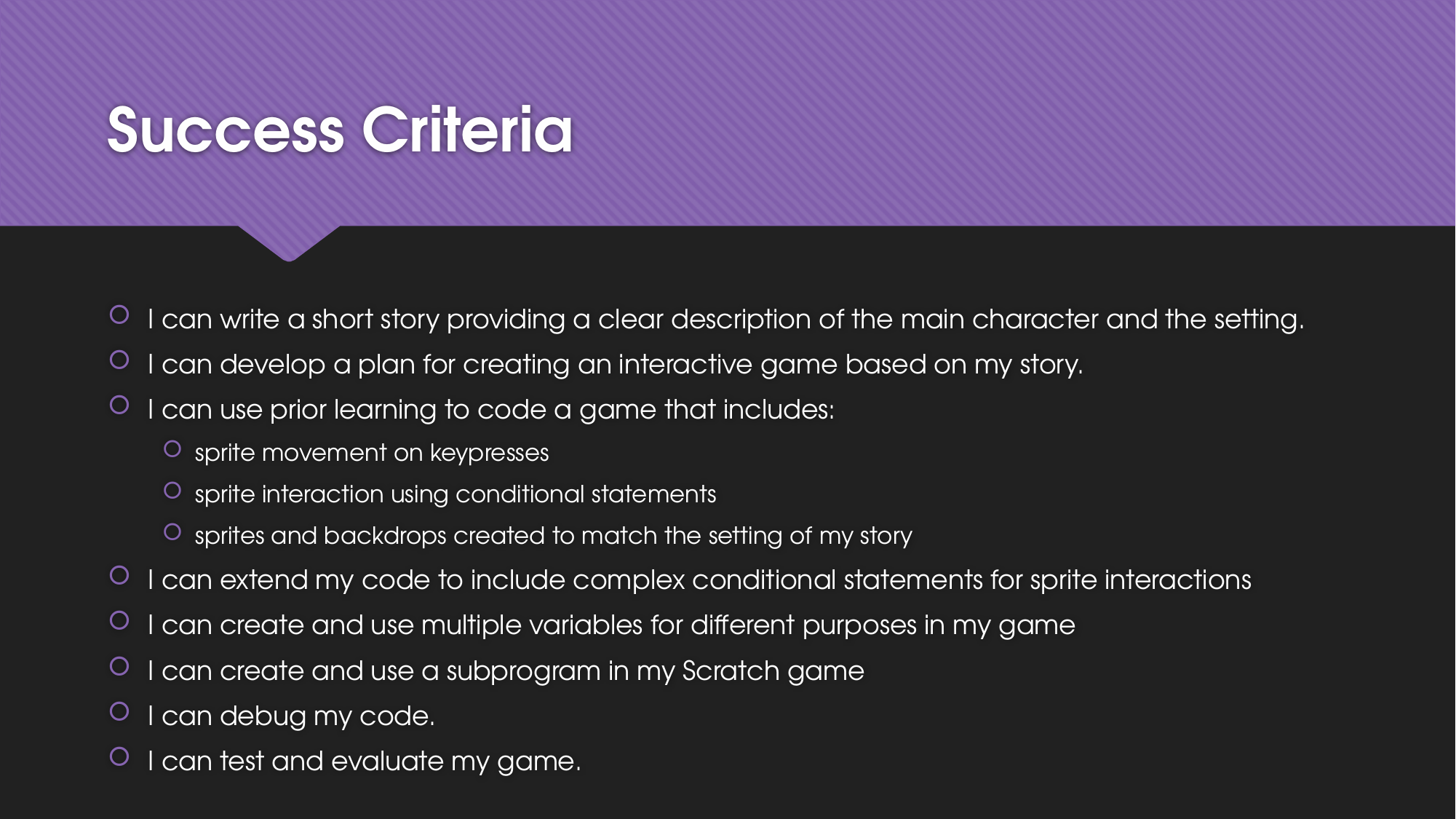

# Success Criteria
I can write a short story providing a clear description of the main character and the setting.
I can develop a plan for creating an interactive game based on my story.
I can use prior learning to code a game that includes:
sprite movement on keypresses
sprite interaction using conditional statements
sprites and backdrops created to match the setting of my story
I can extend my code to include complex conditional statements for sprite interactions
I can create and use multiple variables for different purposes in my game
I can create and use a subprogram in my Scratch game
I can debug my code.
I can test and evaluate my game.